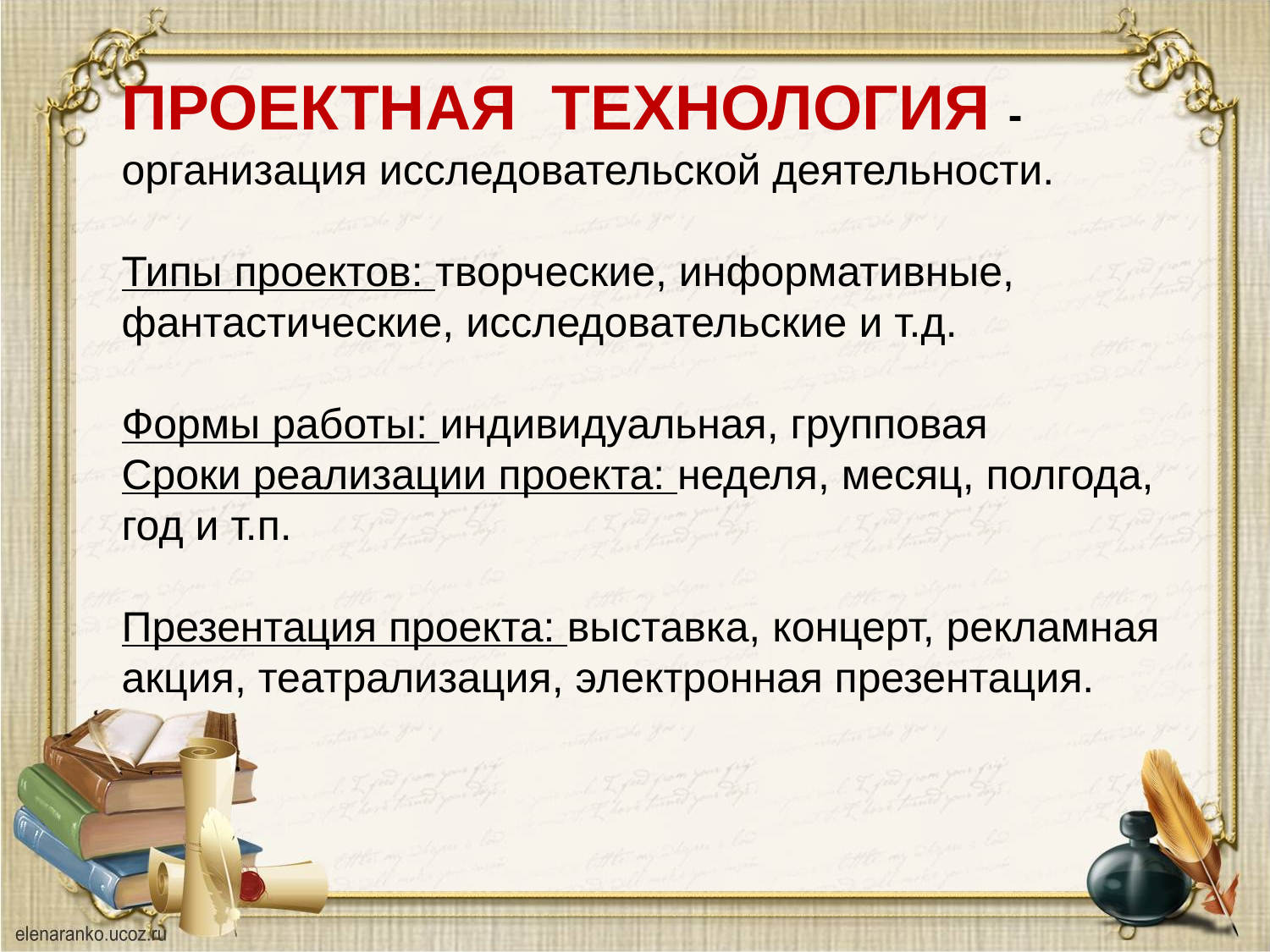

ПРОЕКТНАЯ  ТЕХНОЛОГИЯ -  организация исследовательской деятельности.

Типы проектов: творческие, информативные, фантастические, исследовательские и т.д.

Формы работы: индивидуальная, групповая
Сроки реализации проекта: неделя, месяц, полгода, год и т.п.

Презентация проекта: выставка, концерт, рекламная акция, театрализация, электронная презентация.